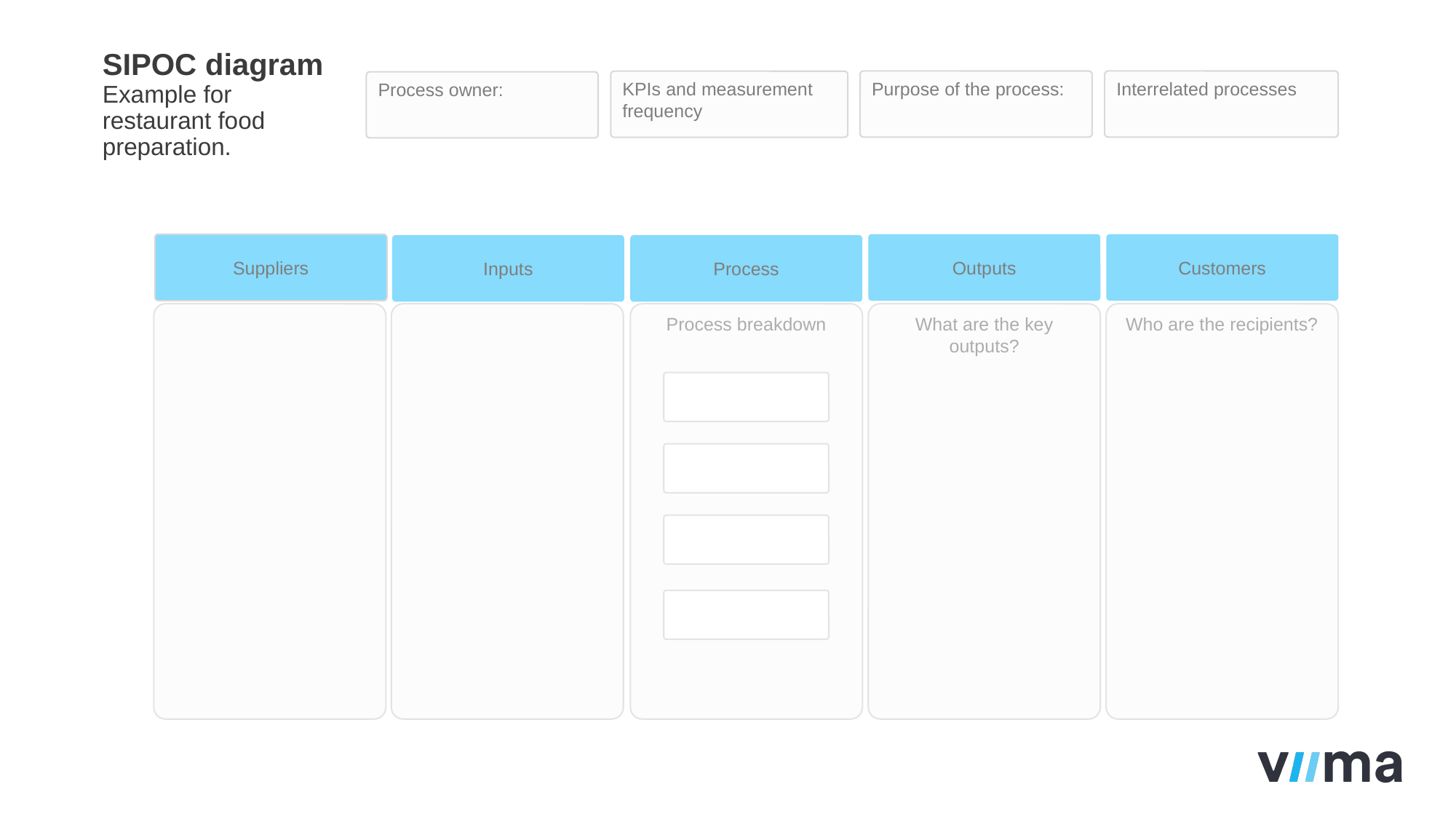

SIPOC diagram Example for restaurant food preparation.
Purpose of the process:
Interrelated processes
KPIs and measurement frequency
Process owner:
Customers
Suppliers
Outputs
Process
Inputs

Process breakdown
What are the key outputs?
Who are the recipients?